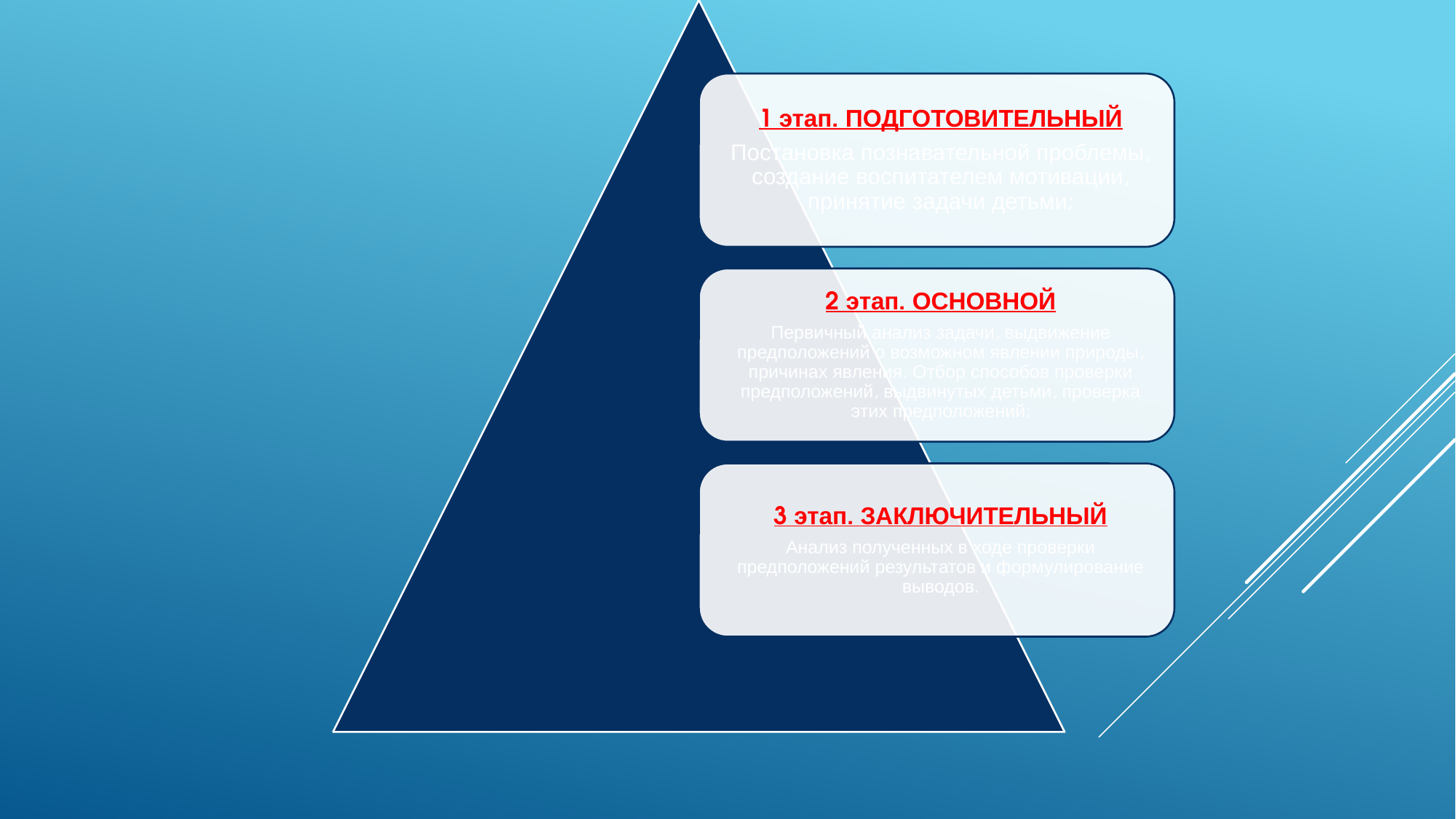

1 этап. ПОДГОТОВИТЕЛЬНЫЙ
Постановка познавательной проблемы, создание воспитателем мотивации, принятие задачи детьми;
2 этап. ОСНОВНОЙ
Первичный анализ задачи, выдвижение предположений о возможном явлении природы, причинах явления. Отбор способов проверки предположений, выдвинутых детьми, проверка этих предположений;
3 этап. ЗАКЛЮЧИТЕЛЬНЫЙ
Анализ полученных в ходе проверки предположений результатов и формулирование выводов.
#